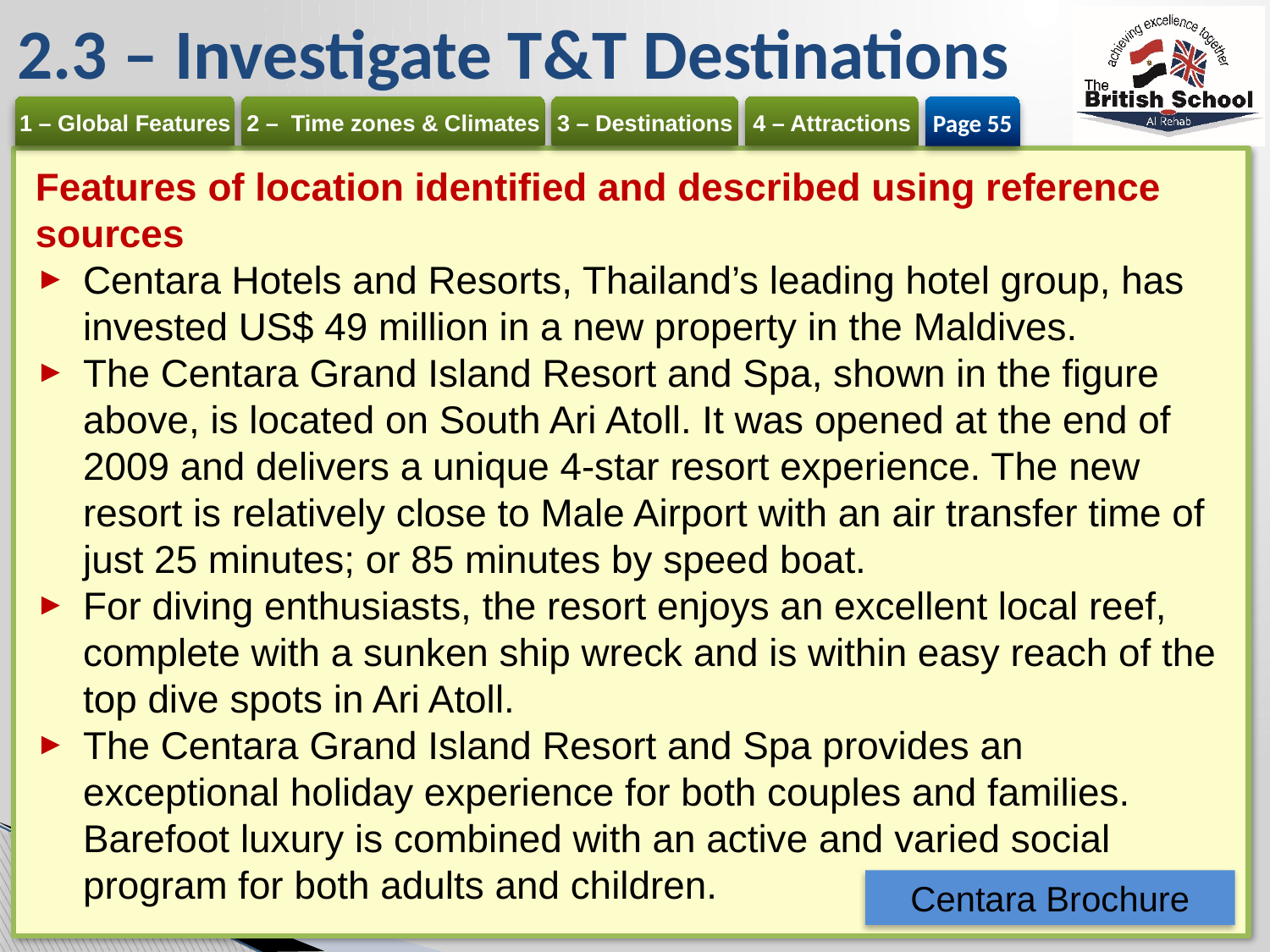

# 2.3 – Investigate T&T Destinations
Page 55
Features of location identified and described using reference sources
Centara Hotels and Resorts, Thailand’s leading hotel group, has invested US$ 49 million in a new property in the Maldives.
The Centara Grand Island Resort and Spa, shown in the figure above, is located on South Ari Atoll. It was opened at the end of 2009 and delivers a unique 4-star resort experience. The new resort is relatively close to Male Airport with an air transfer time of just 25 minutes; or 85 minutes by speed boat.
For diving enthusiasts, the resort enjoys an excellent local reef, complete with a sunken ship wreck and is within easy reach of the top dive spots in Ari Atoll.
The Centara Grand Island Resort and Spa provides an exceptional holiday experience for both couples and families. Barefoot luxury is combined with an active and varied social program for both adults and children.
Centara Brochure